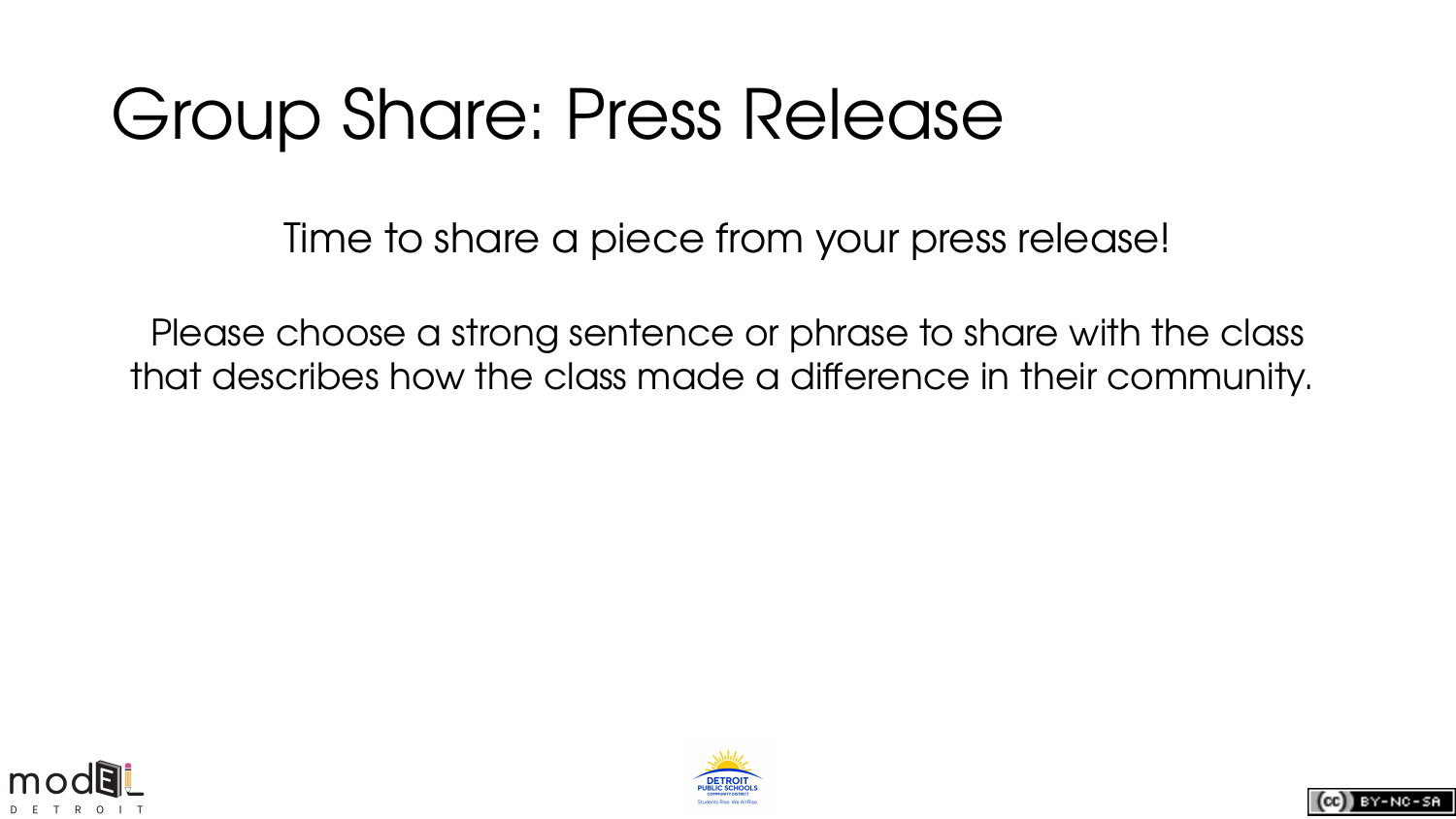

# Group Share: Press Release
Time to share a piece from your press release!

Please choose a strong sentence or phrase to share with the class that describes how the class made a difference in their community.